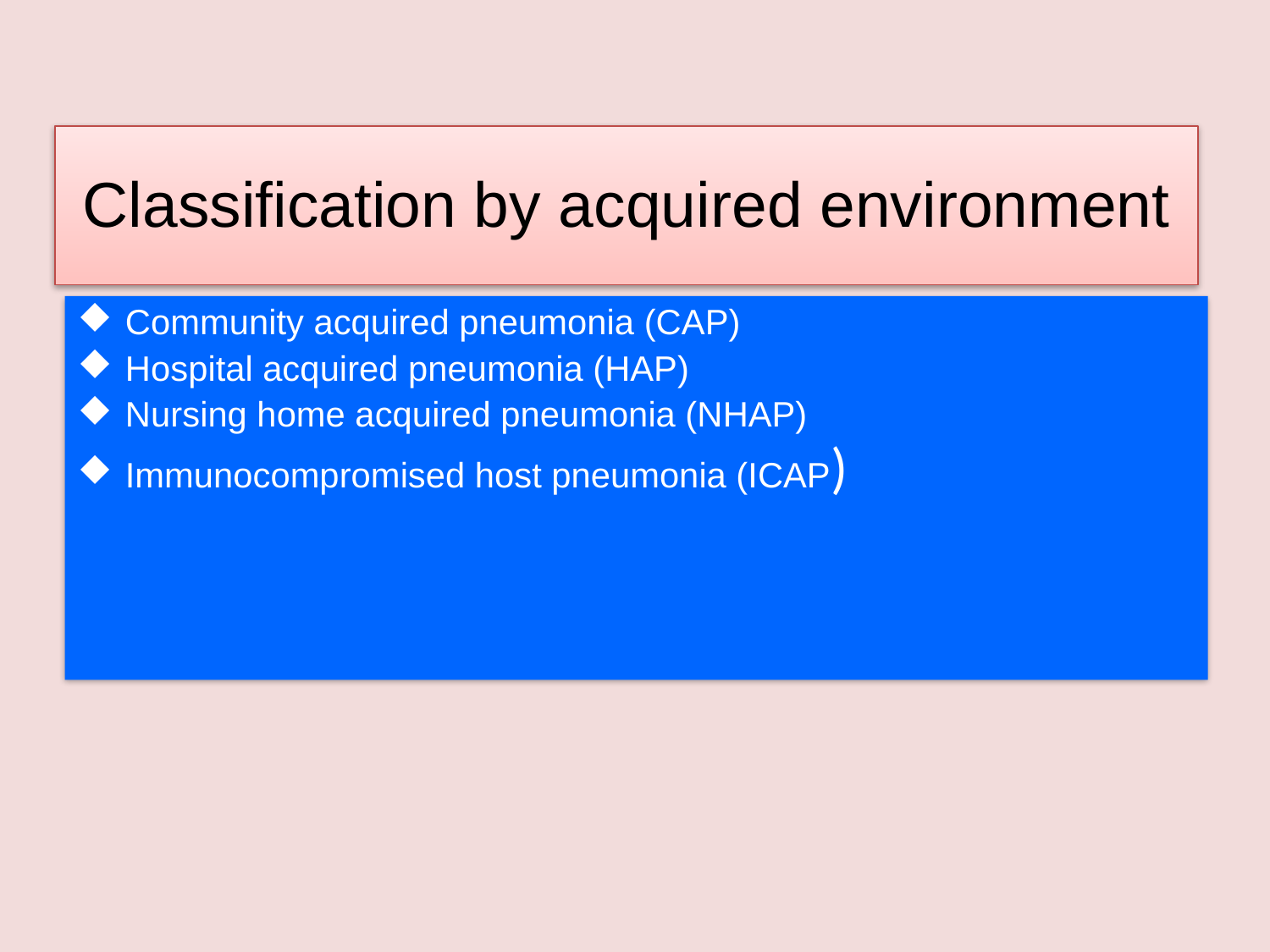

# Classification by acquired environment
Community acquired pneumonia (CAP)
Hospital acquired pneumonia (HAP)
Nursing home acquired pneumonia (NHAP)
Immunocompromised host pneumonia (ICAP)